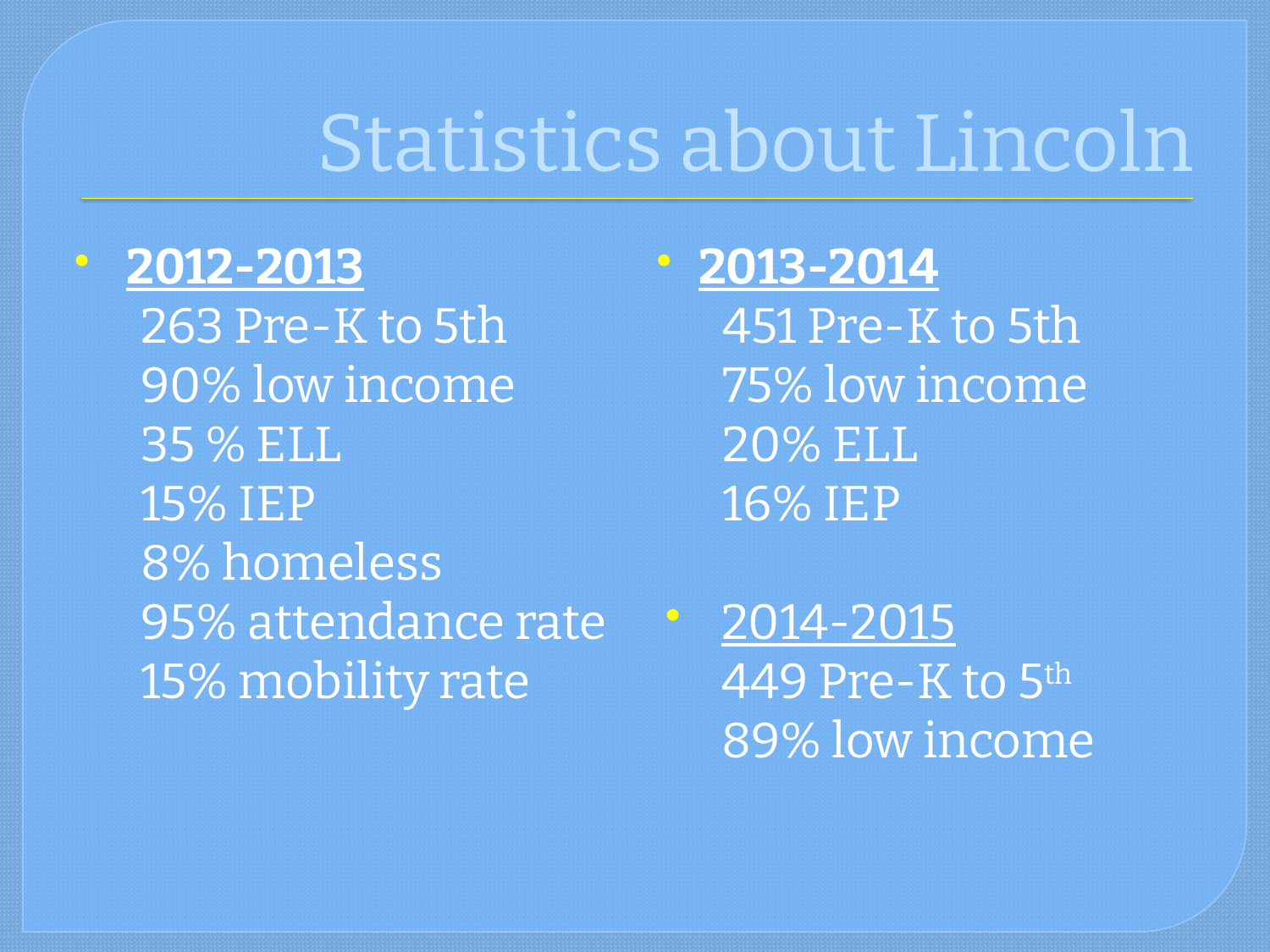

# Statistics about Lincoln
 2012-2013
263 Pre-K to 5th
90% low income
35 % ELL
15% IEP
8% homeless
95% attendance rate
15% mobility rate
2013-2014
451 Pre-K to 5th
75% low income
20% ELL
16% IEP

2014-2015
	449 Pre-K to 5th
	89% low income